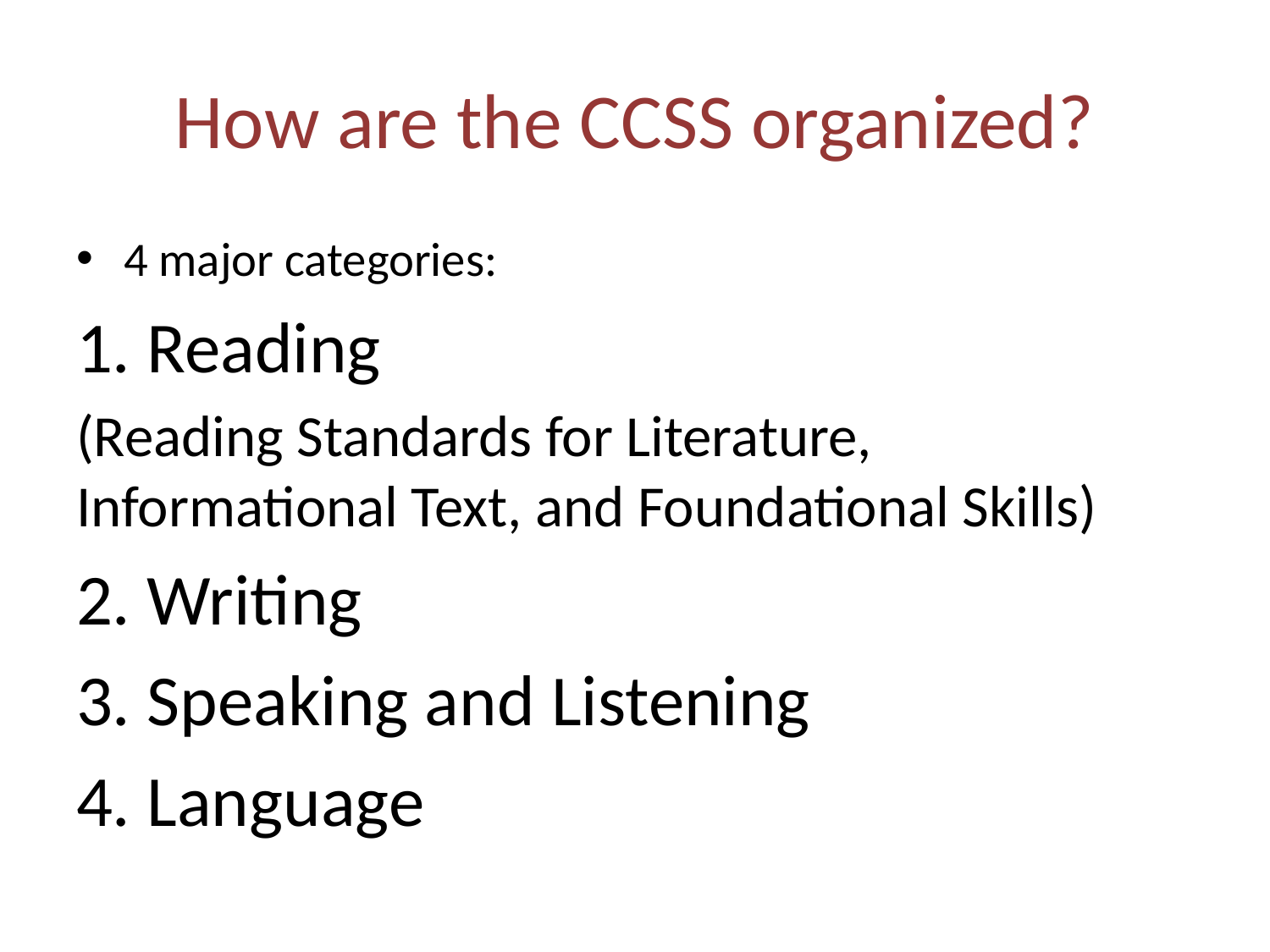

# How are the CCSS organized?
4 major categories:
1. Reading
(Reading Standards for Literature, Informational Text, and Foundational Skills)
2. Writing
3. Speaking and Listening
4. Language